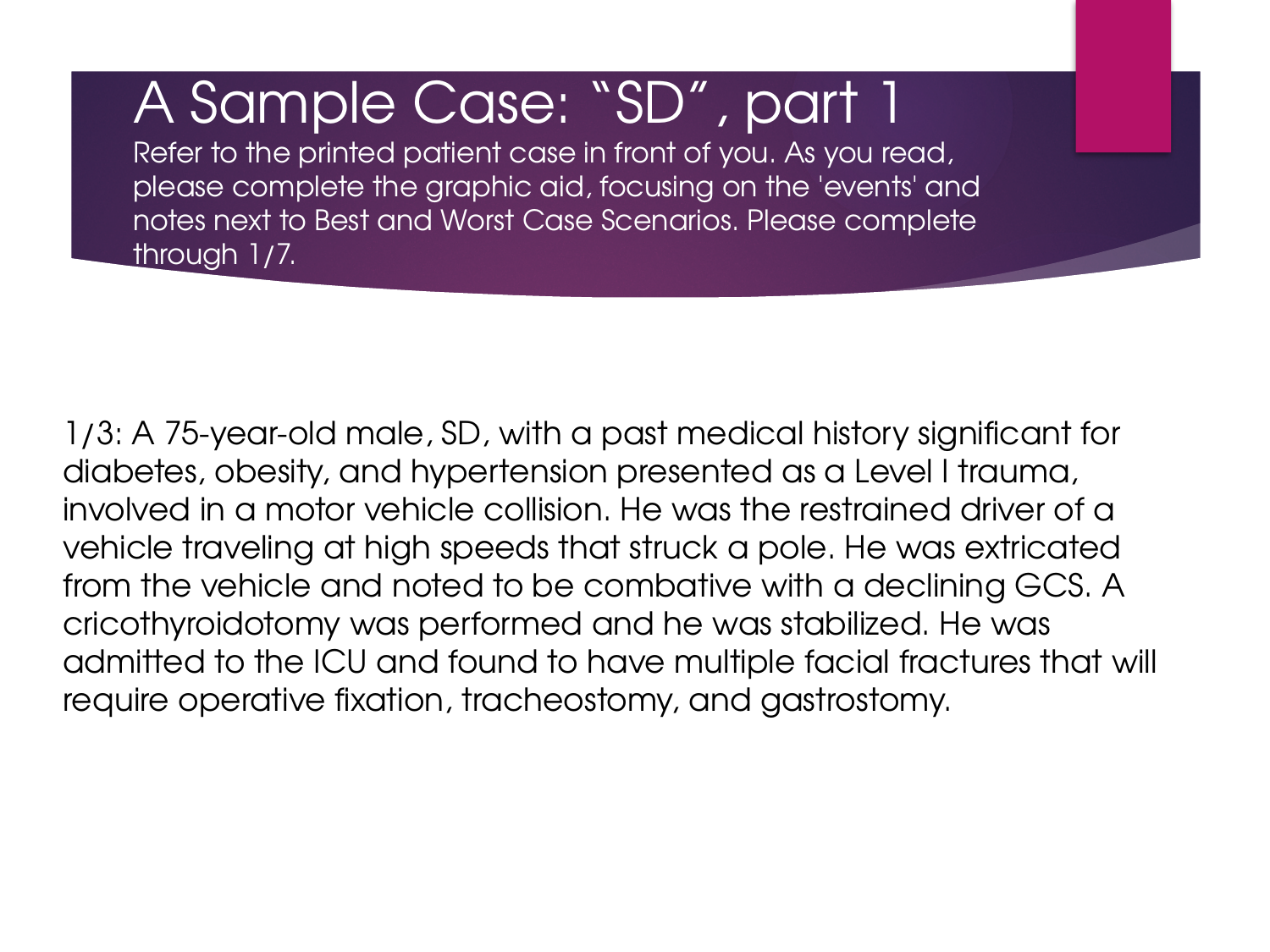

# A Sample Case: “SD”, part 1 Refer to the printed patient case in front of you. As you read, please complete the graphic aid, focusing on the 'events' and notes next to Best and Worst Case Scenarios. Please complete through 1/7.
1/3: A 75-year-old male, SD, with a past medical history significant for diabetes, obesity, and hypertension presented as a Level I trauma, involved in a motor vehicle collision. He was the restrained driver of a vehicle traveling at high speeds that struck a pole. He was extricated from the vehicle and noted to be combative with a declining GCS. A cricothyroidotomy was performed and he was stabilized. He was admitted to the ICU and found to have multiple facial fractures that will require operative fixation, tracheostomy, and gastrostomy.